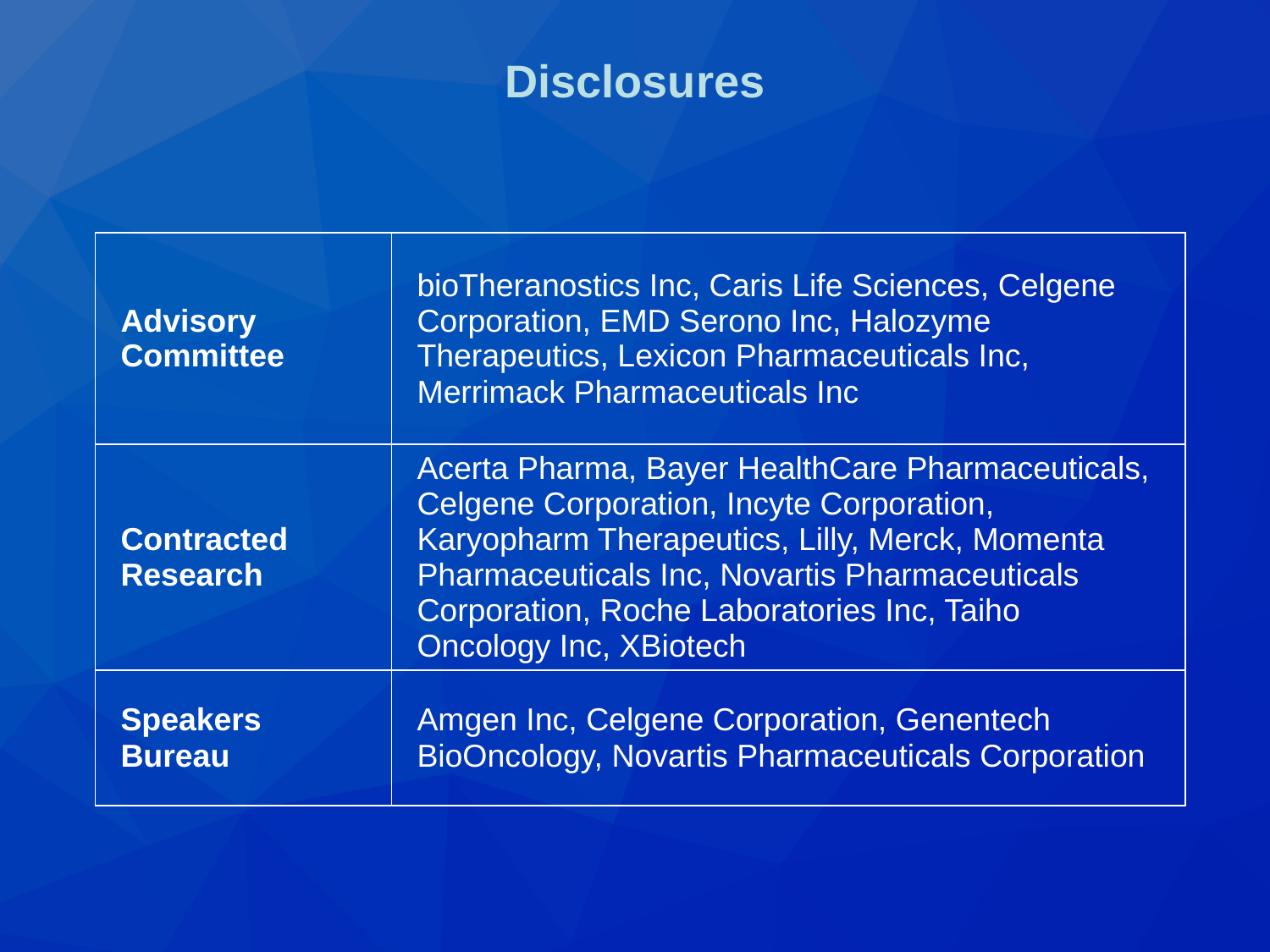

# Disclosures
| Advisory Committee | bioTheranostics Inc, Caris Life Sciences, Celgene Corporation, EMD Serono Inc, Halozyme Therapeutics, Lexicon Pharmaceuticals Inc, Merrimack Pharmaceuticals Inc |
| --- | --- |
| Contracted Research | Acerta Pharma, Bayer HealthCare Pharmaceuticals, Celgene Corporation, Incyte Corporation, Karyopharm Therapeutics, Lilly, Merck, Momenta Pharmaceuticals Inc, Novartis Pharmaceuticals Corporation, Roche Laboratories Inc, Taiho Oncology Inc, XBiotech |
| Speakers Bureau | Amgen Inc, Celgene Corporation, Genentech BioOncology, Novartis Pharmaceuticals Corporation |